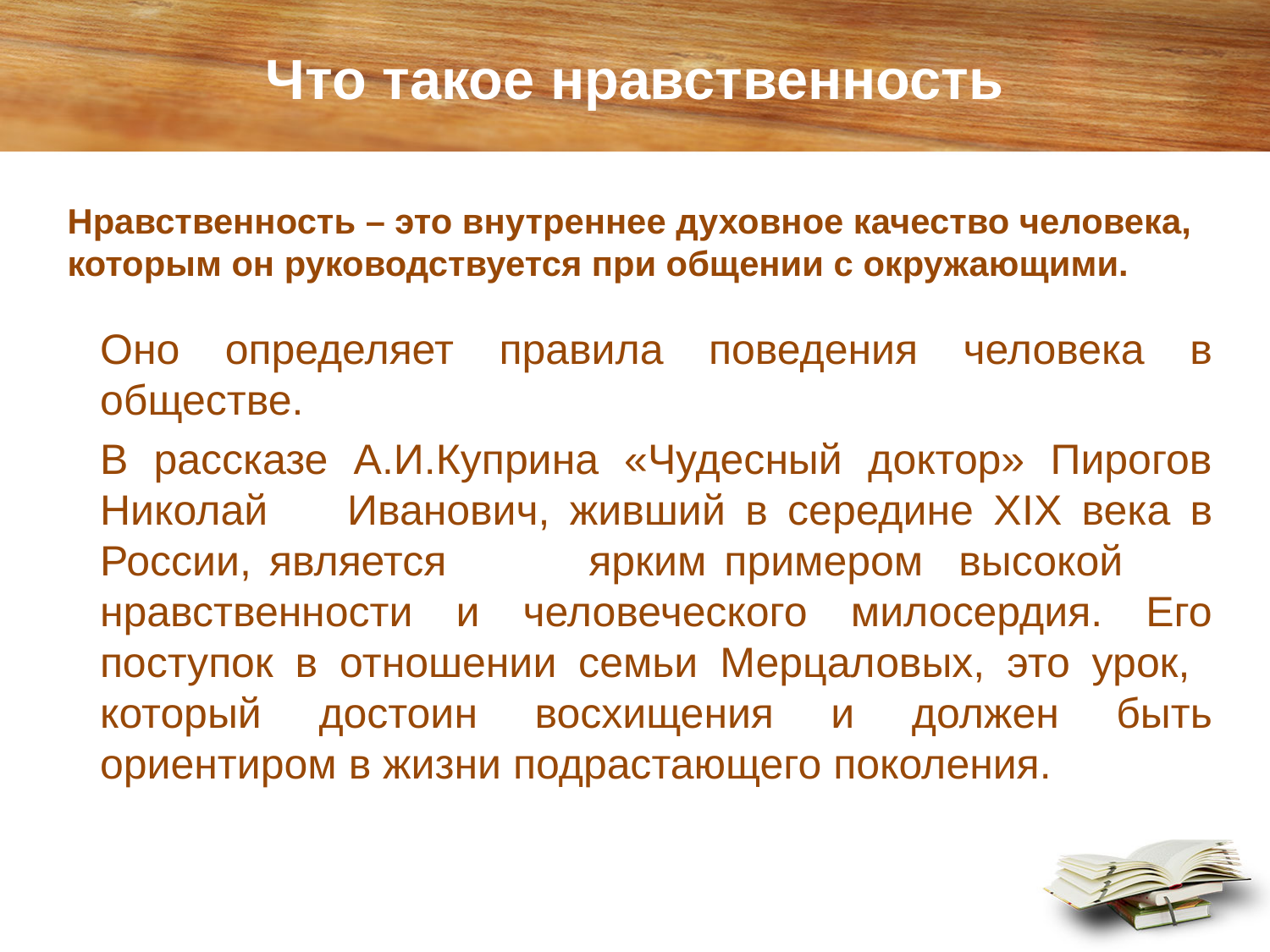

# Что такое нравственность
Нравственность – это внутреннее духовное качество человека, которым он руководствуется при общении с окружающими.
Оно определяет правила поведения человека в обществе.
В рассказе А.И.Куприна «Чудесный доктор» Пирогов Николай    Иванович, живший в середине ХIХ века в России, является        ярким примером  высокой      нравственности  и  человеческого  милосердия.  Его поступок в отношении семьи Мерцаловых, это урок,  который достоин восхищения и должен быть ориентиром в жизни подрастающего поколения.